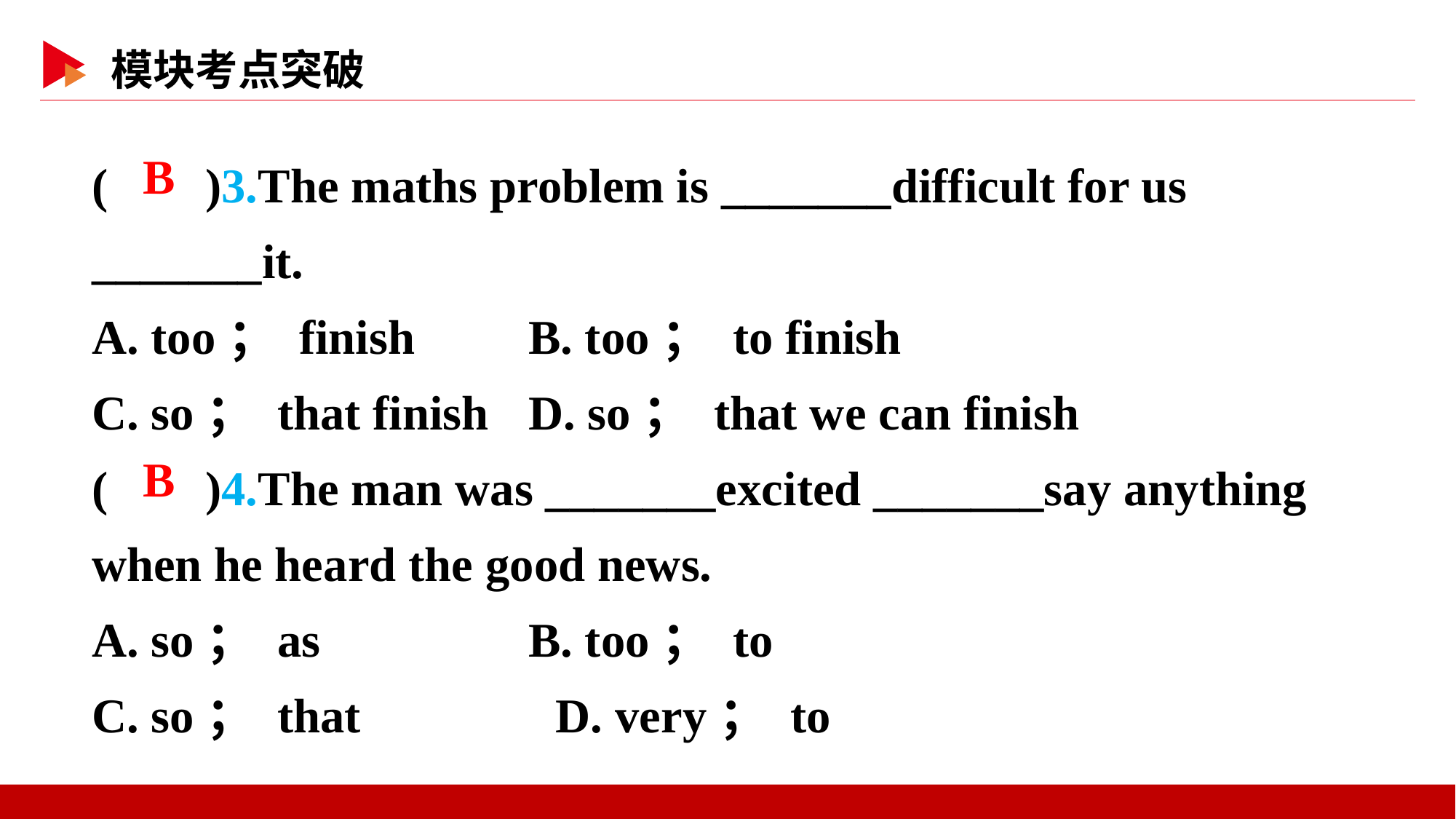

(        )3.The maths problem is _______difficult for us _______it.
A. too； finish		B. too； to finish
C. so； that finish	D. so； that we can finish
(        )4.The man was _______excited _______say anything when he heard the good news.
A. so； as                	B. too； to
C. so； that                D. very； to
   B
   B